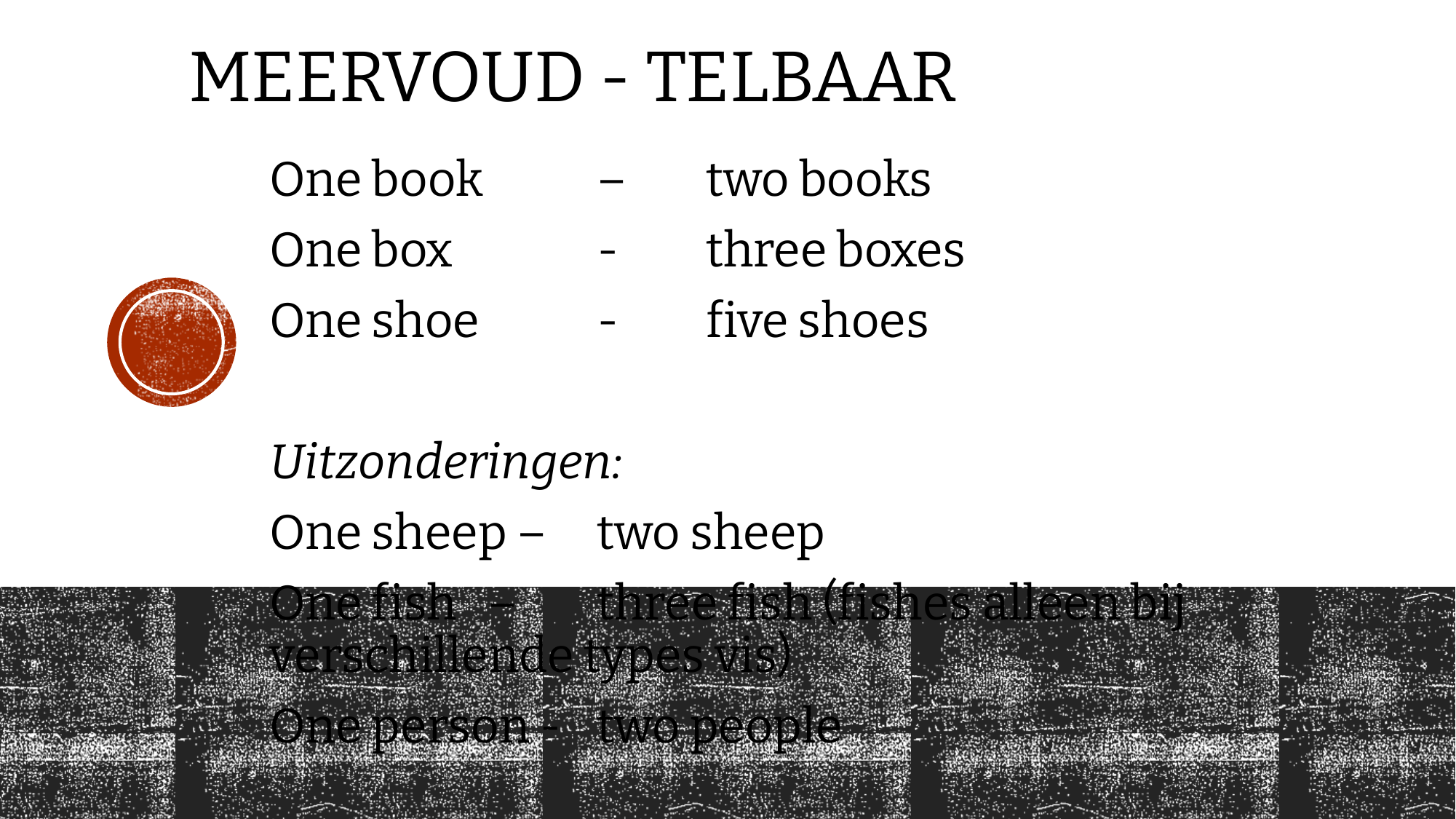

# Meervoud - telbaar
One book 	–  	two books
One box		- 	three boxes
One shoe 	- 	five shoes

Uitzonderingen:
One sheep – 	two sheep
One fish 	– 	three fish (fishes alleen bij verschillende types vis)
One person - 	two people